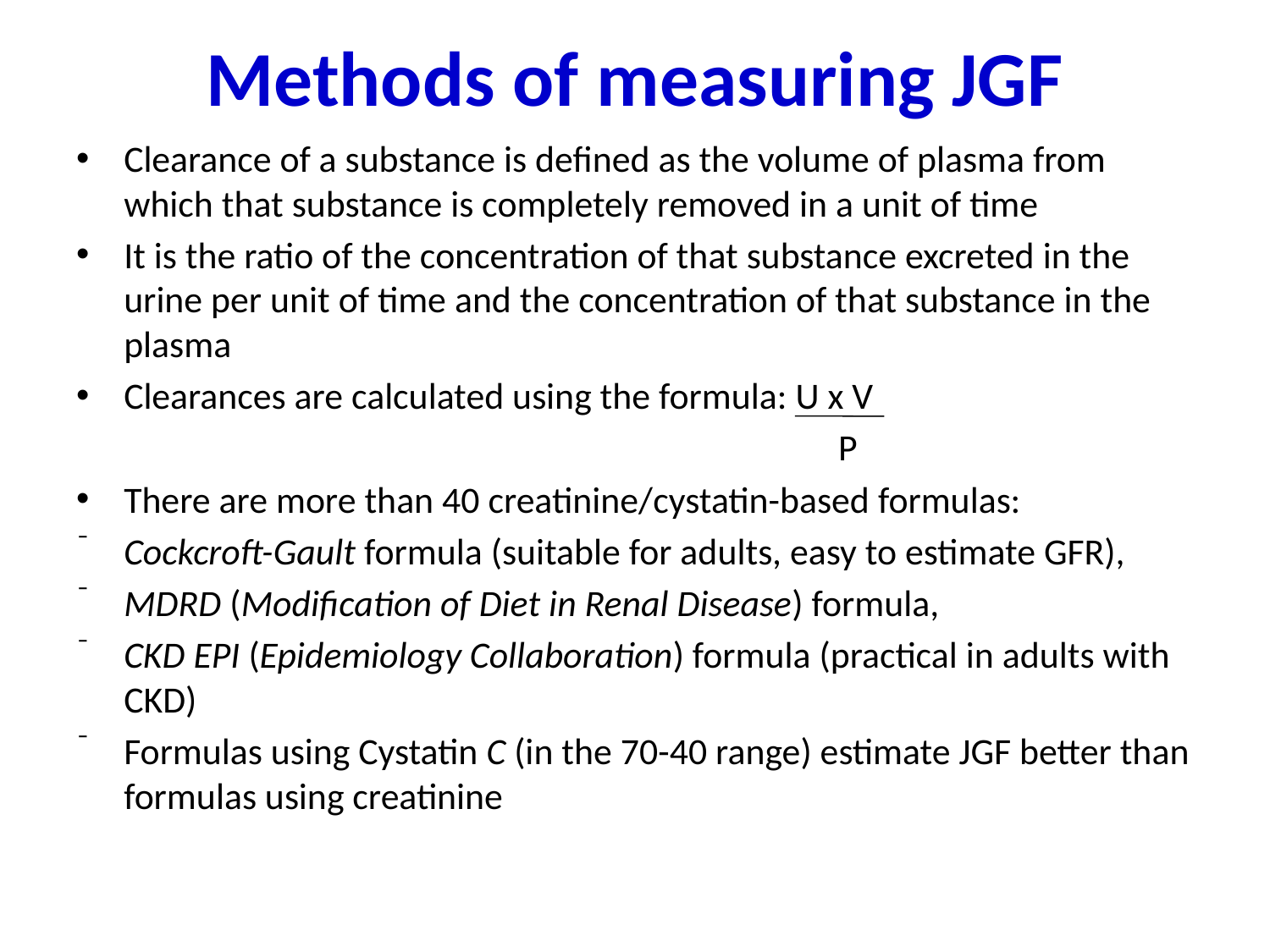

# Methods of measuring JGF
Clearance of a substance is defined as the volume of plasma from which that substance is completely removed in a unit of time
It is the ratio of the concentration of that substance excreted in the urine per unit of time and the concentration of that substance in the plasma
Clearances are calculated using the formula: U x V
                                                                                          P
There are more than 40 creatinine/cystatin-based formulas:
Cockcroft-Gault formula (suitable for adults, easy to estimate GFR),
MDRD (Modification of Diet in Renal Disease) formula,
CKD EPI (Epidemiology Collaboration) formula (practical in adults with CKD)
Formulas using Cystatin C (in the 70-40 range) estimate JGF better than formulas using creatinine